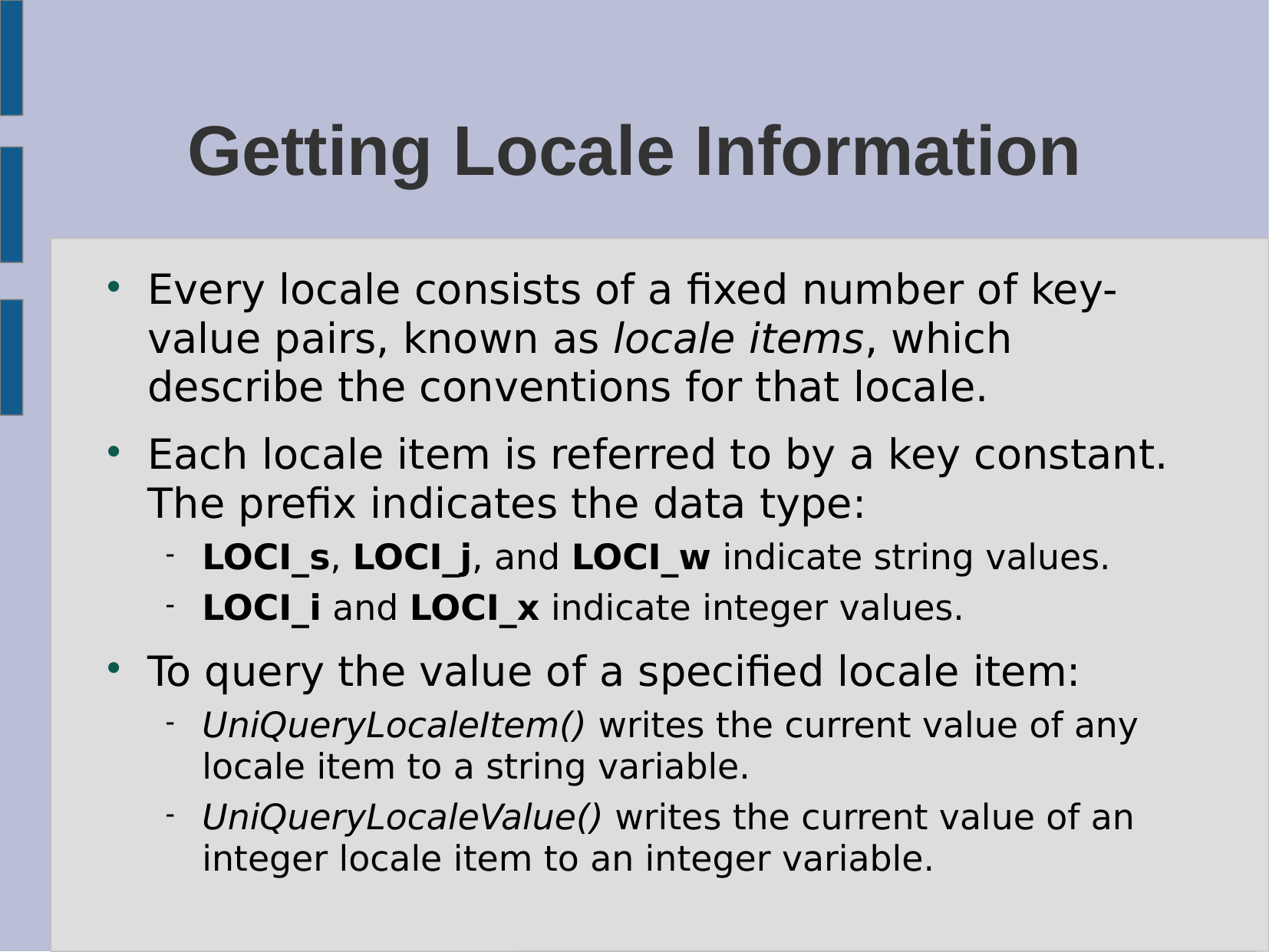

# Getting Locale Information
Every locale consists of a fixed number of key-value pairs, known as locale items, which describe the conventions for that locale.
Each locale item is referred to by a key constant. The prefix indicates the data type:
LOCI_s, LOCI_j, and LOCI_w indicate string values.
LOCI_i and LOCI_x indicate integer values.
To query the value of a specified locale item:
UniQueryLocaleItem() writes the current value of any locale item to a string variable.
UniQueryLocaleValue() writes the current value of an integer locale item to an integer variable.